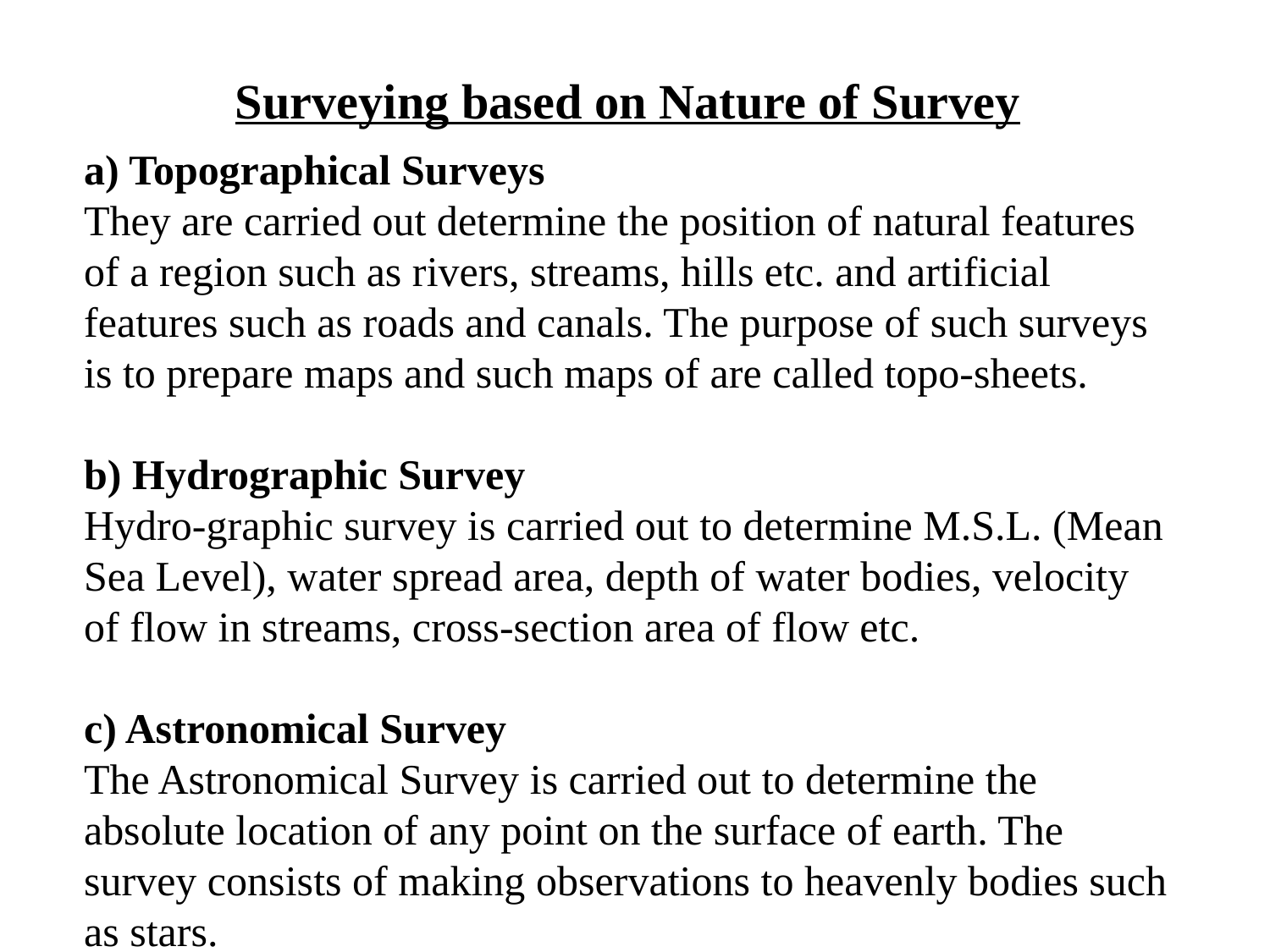

Surveying based on Nature of Survey
a) Topographical Surveys
They are carried out determine the position of natural features of a region such as rivers, streams, hills etc. and artificial features such as roads and canals. The purpose of such surveys is to prepare maps and such maps of are called topo-sheets.

b) Hydrographic Survey
Hydro-graphic survey is carried out to determine M.S.L. (Mean Sea Level), water spread area, depth of water bodies, velocity of flow in streams, cross-section area of flow etc.

c) Astronomical Survey
The Astronomical Survey is carried out to determine the absolute location of any point on the surface of earth. The survey consists of making observations to heavenly bodies such as stars.